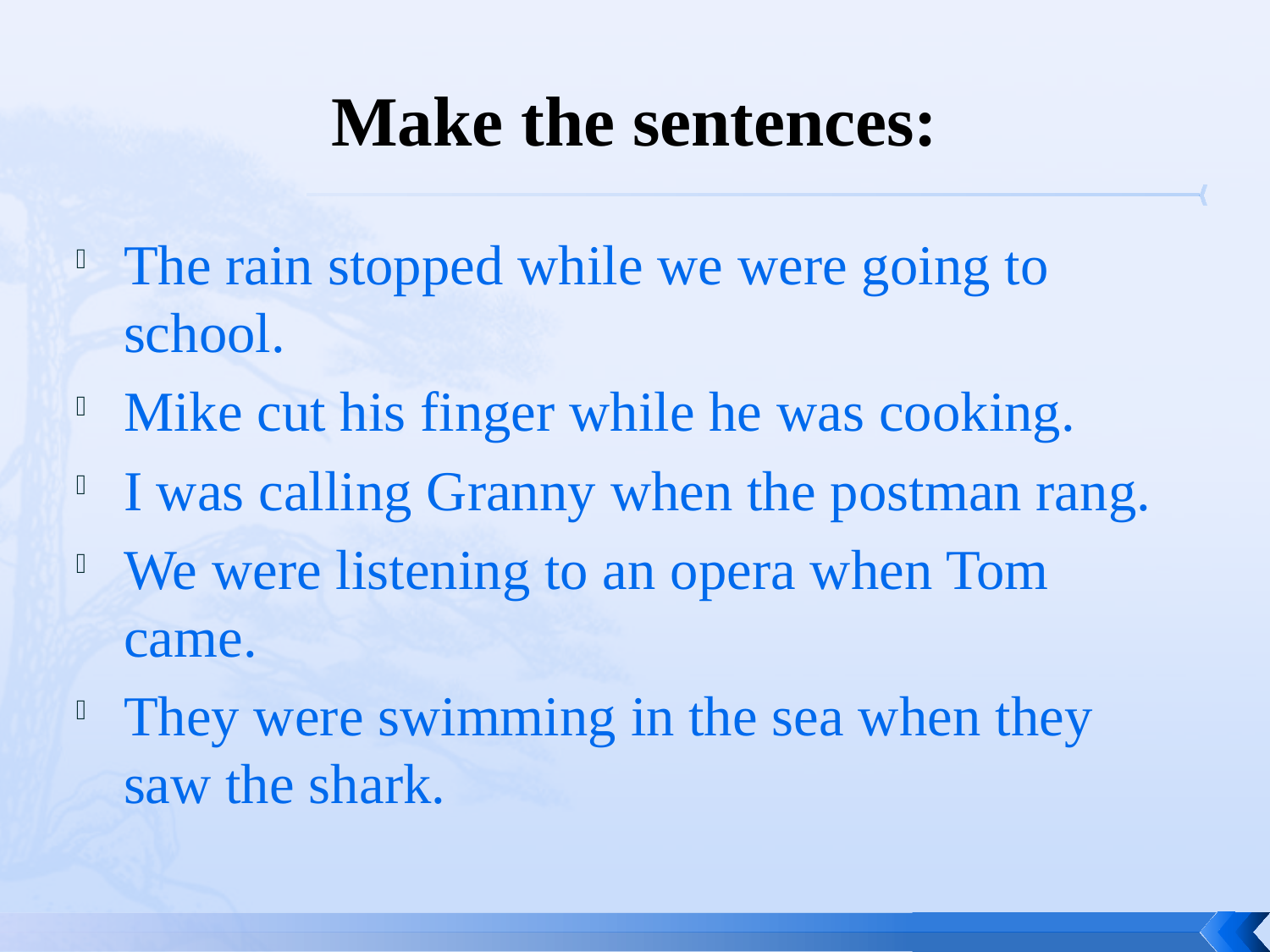

# Make the sentences:
The rain stopped while we were going to school.
Mike cut his finger while he was cooking.
I was calling Granny when the postman rang.
We were listening to an opera when Tom came.
They were swimming in the sea when they saw the shark.